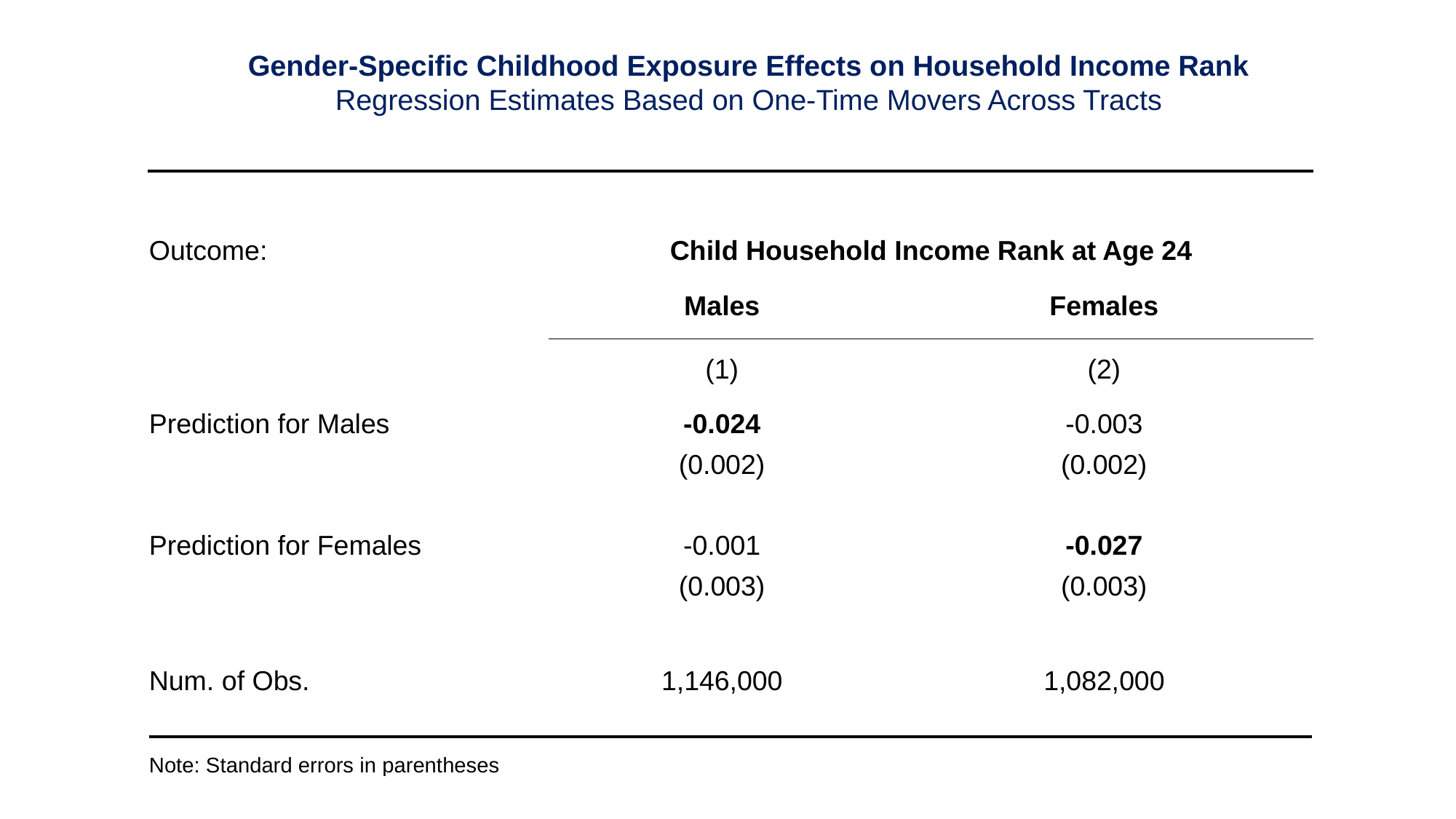

Gender-Specific Childhood Exposure Effects on Household Income Rank
Regression Estimates Based on One-Time Movers Across Tracts
|  |  |  |
| --- | --- | --- |
|  |  |  |
| Outcome: | Child Household Income Rank at Age 24 |  |
|  |  |  |
|  | Males | Females |
|  | (1) | (2) |
| Prediction for Males | -0.024 | -0.003 |
|  | (0.002) | (0.002) |
|  |  |  |
| Prediction for Females | -0.001 | -0.027 |
|  | (0.003) | (0.003) |
|  |  |  |
| Num. of Obs. | 1,146,000 | 1,082,000 |
|  |  |  |
| Note: Standard errors in parentheses |  |  |